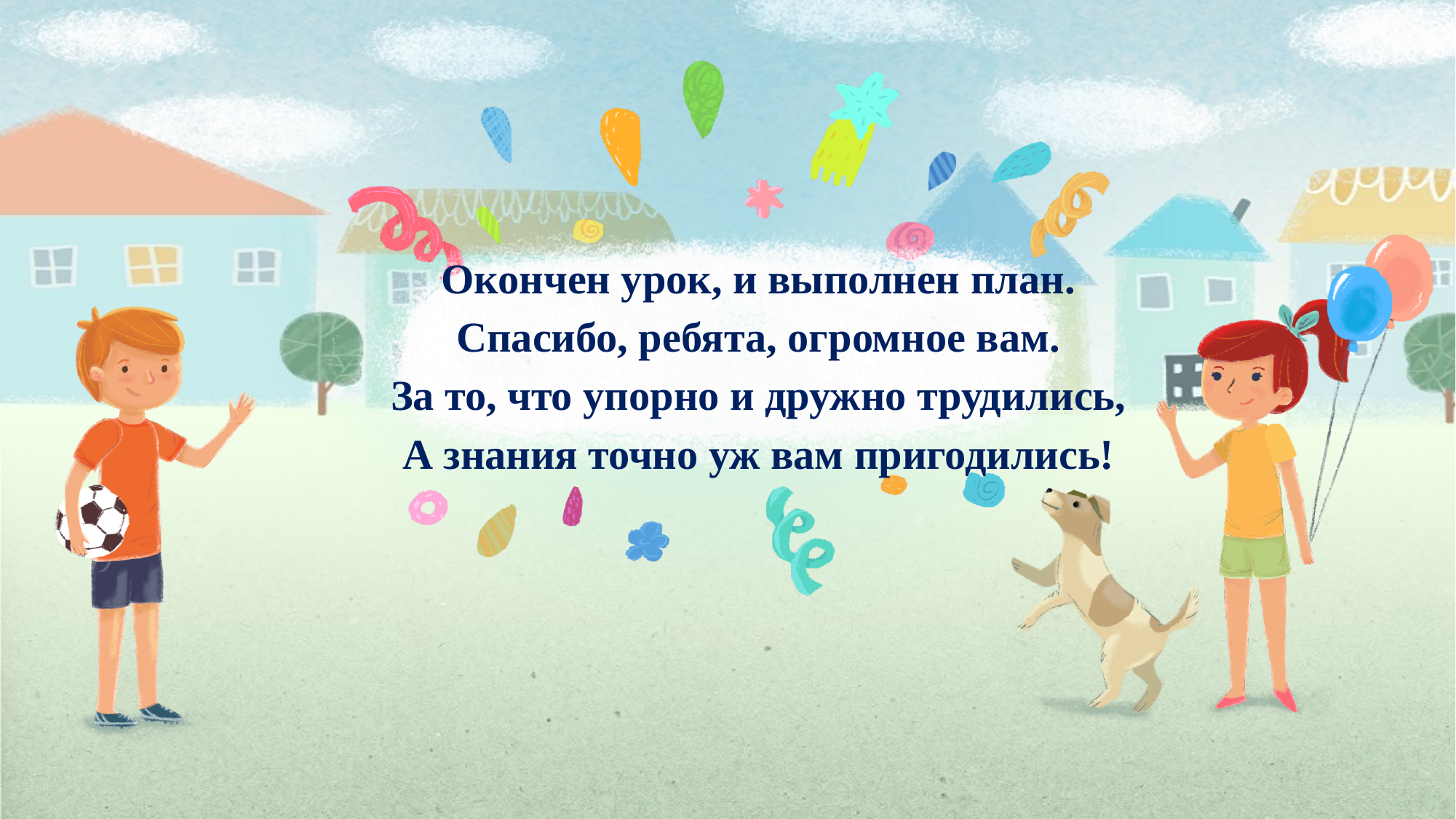

Окончен урок, и выполнен план.
Спасибо, ребята, огромное вам.
За то, что упорно и дружно трудились,
А знания точно уж вам пригодились!